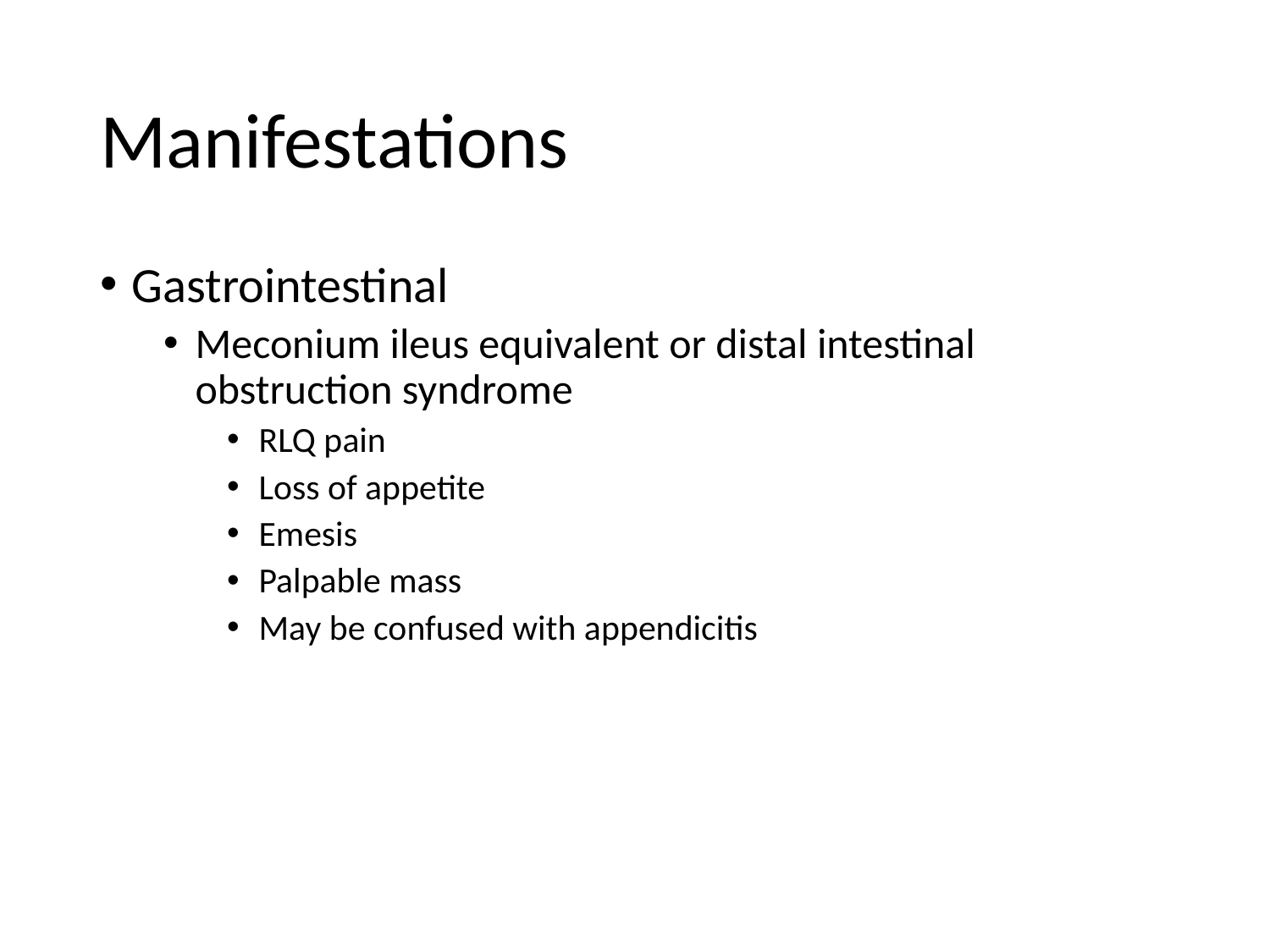

# Manifestations
Gastrointestinal
Meconium ileus equivalent or distal intestinal obstruction syndrome
RLQ pain
Loss of appetite
Emesis
Palpable mass
May be confused with appendicitis